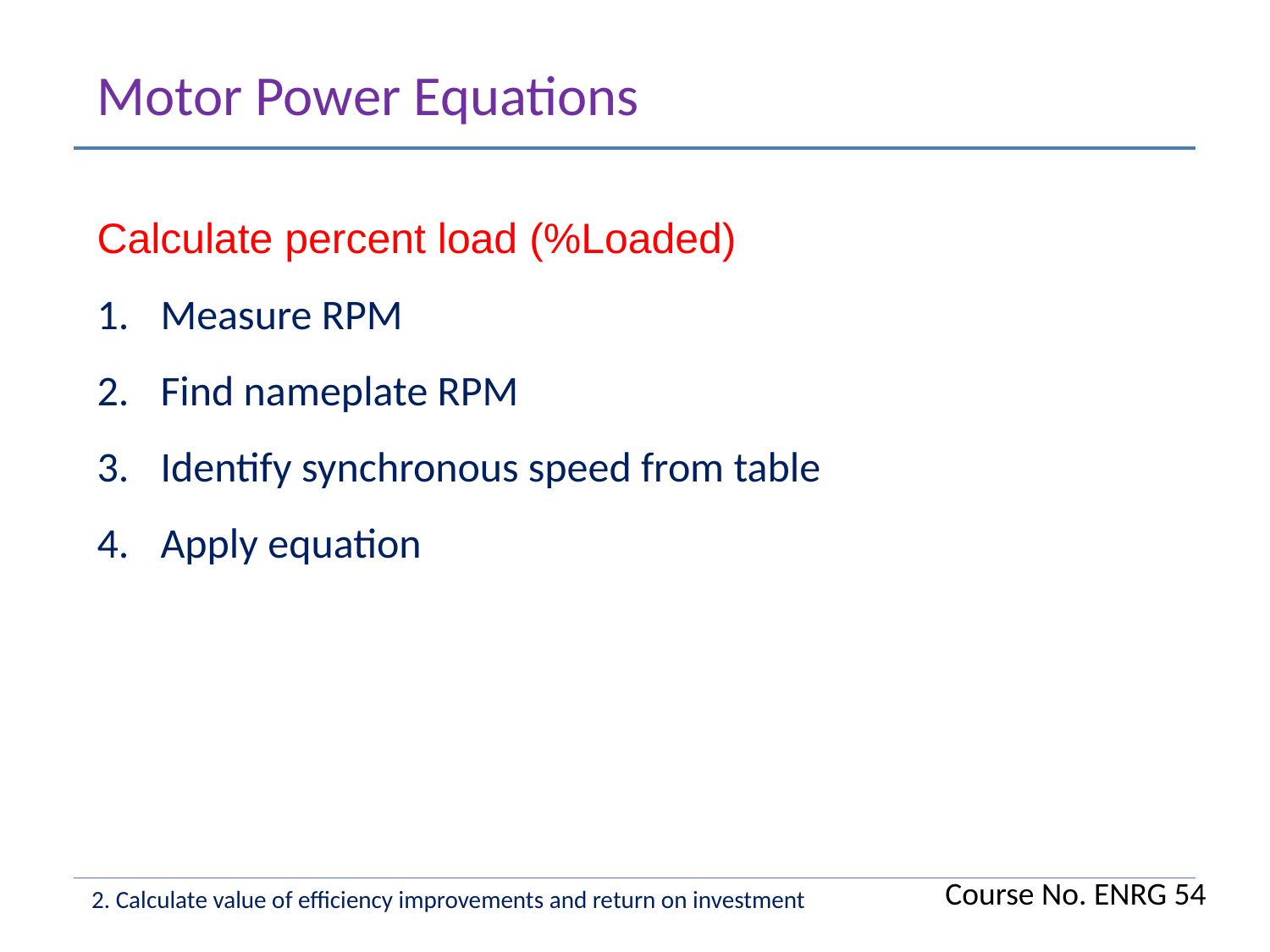

Motor Power Equations
Calculate percent load (%Loaded)
Measure RPM
Find nameplate RPM
Identify synchronous speed from table
Apply equation
Course No. ENRG 54
2. Calculate value of efficiency improvements and return on investment